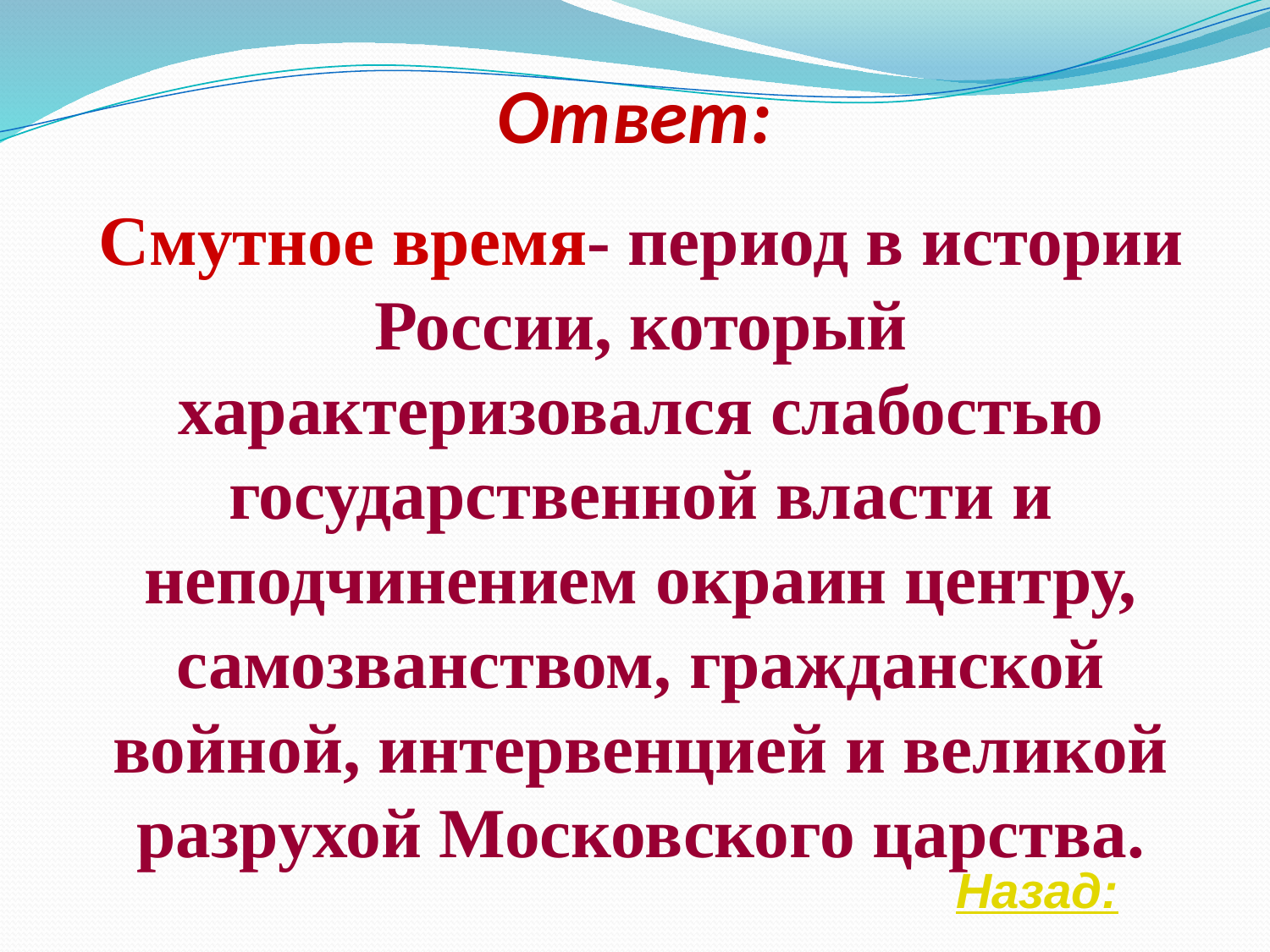

# Ответ:
Смутное время- период в истории России, который характеризовался слабостью государственной власти и неподчинением окраин центру, самозванством, гражданской войной, интервенцией и великой разрухой Московского царства.

Назад: